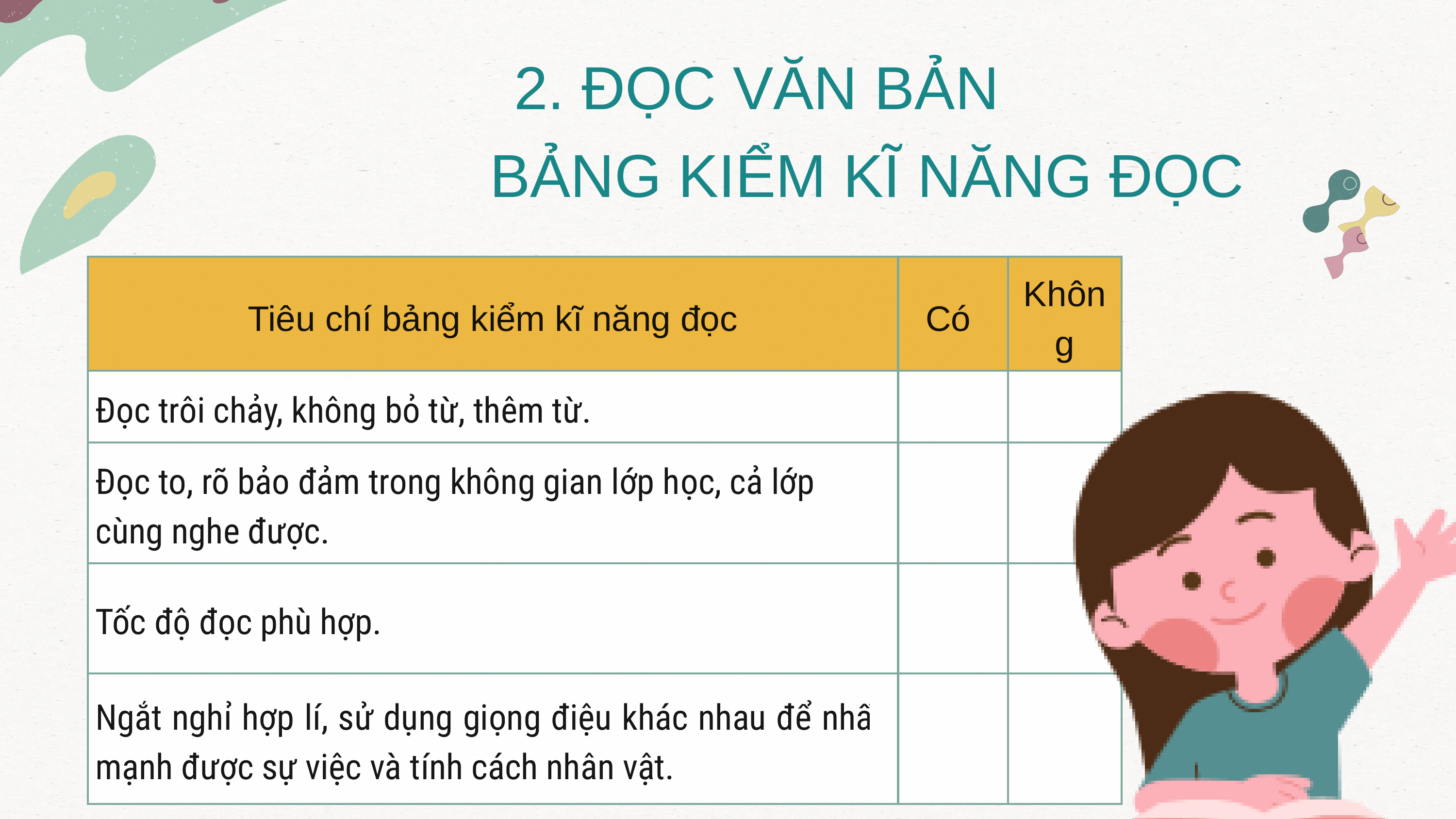

2. ĐỌC VĂN BẢN
BẢNG KIỂM KĨ NĂNG ĐỌC

| Tiêu chí bảng kiểm kĩ năng đọc | Có | Không |
| --- | --- | --- |
| Đọc trôi chảy, không bỏ từ, thêm từ. |  |  |
| Đọc to, rõ bảo đảm trong không gian lớp học, cả lớp cùng nghe được. |  |  |
| Tốc độ đọc phù hợp. |  |  |
| Ngắt nghỉ hợp lí, sử dụng giọng điệu khác nhau để nhấn mạnh được sự việc và tính cách nhân vật. |  |  |